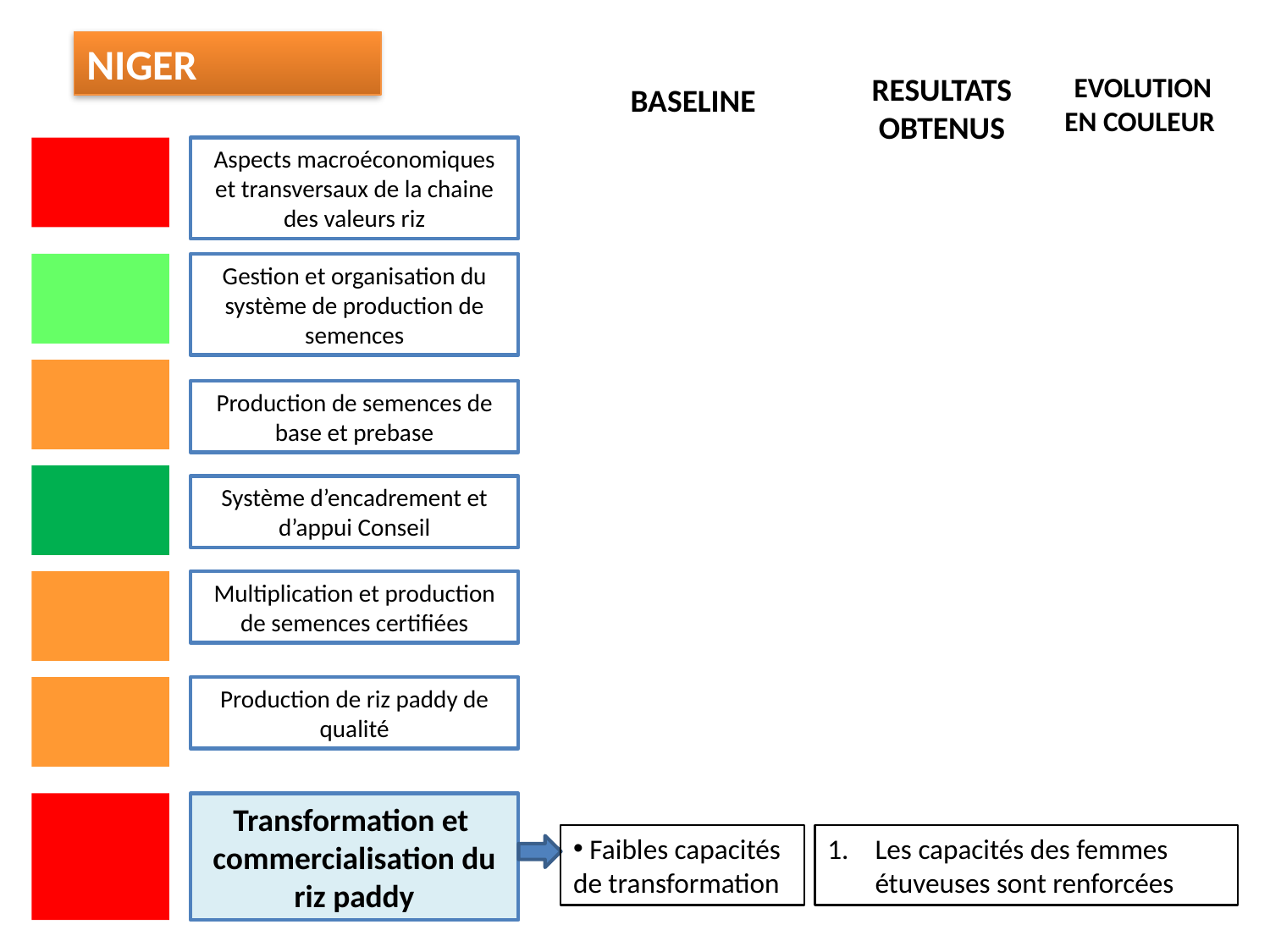

NIGER
RESULTATS OBTENUS
EVOLUTION EN COULEUR
BASELINE

Aspects macroéconomiques et transversaux de la chaine des valeurs riz

Gestion et organisation du système de production de semences

Production de semences de base et prebase

Système d’encadrement et d’appui Conseil

Multiplication et production de semences certifiées

Production de riz paddy de qualité

Transformation et  commercialisation du riz paddy
 Faibles capacités de transformation
Les capacités des femmes étuveuses sont renforcées